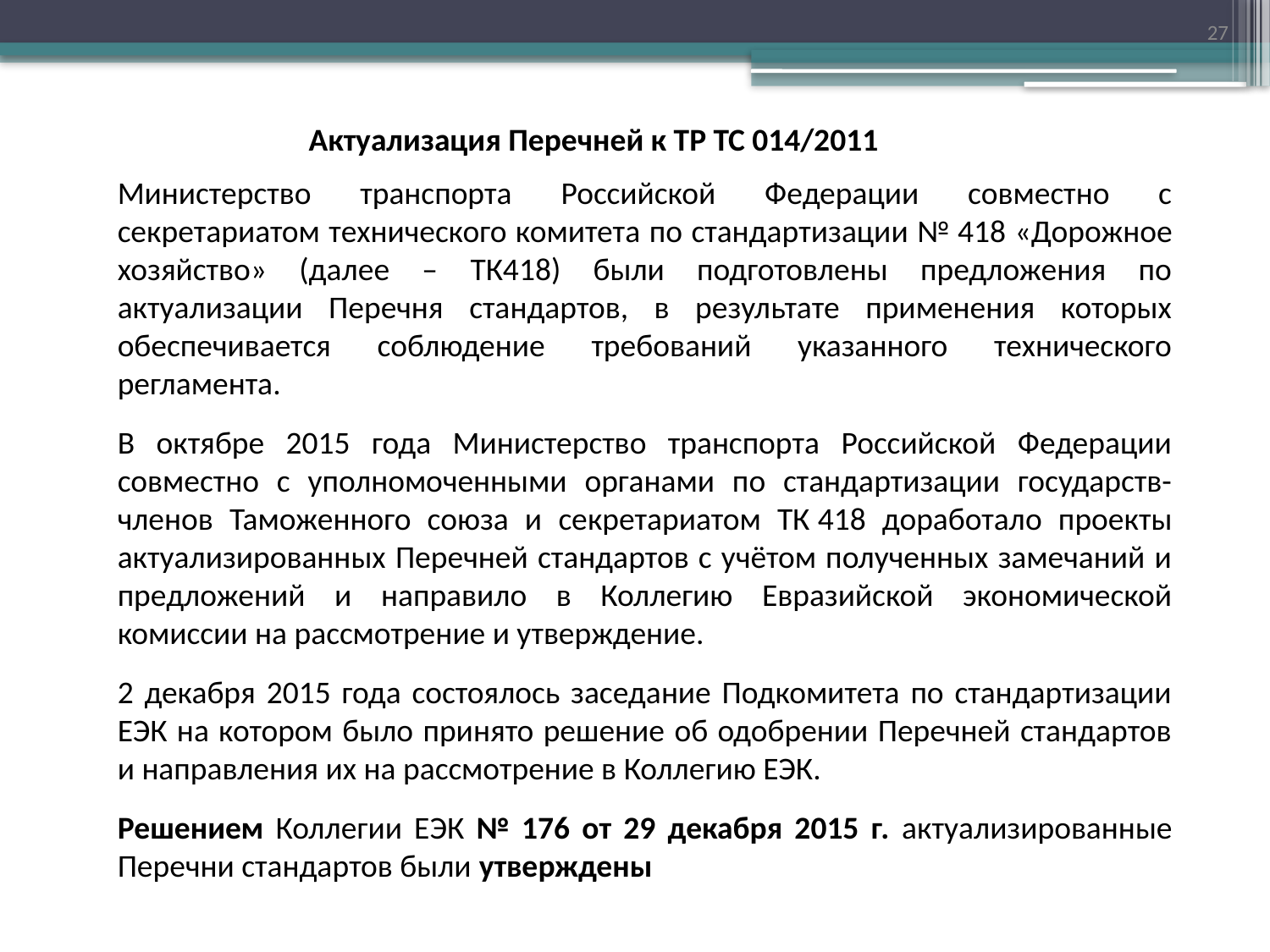

27
Актуализация Перечней к ТР ТС 014/2011
Министерство транспорта Российской Федерации совместно с секретариатом технического комитета по стандартизации № 418 «Дорожное хозяйство» (далее – ТК418) были подготовлены предложения по актуализации Перечня стандартов, в результате применения которых обеспечивается соблюдение требований указанного технического регламента.
В октябре 2015 года Министерство транспорта Российской Федерации совместно с уполномоченными органами по стандартизации государств-членов Таможенного союза и секретариатом ТК 418 доработало проекты актуализированных Перечней стандартов с учётом полученных замечаний и предложений и направило в Коллегию Евразийской экономической комиссии на рассмотрение и утверждение.
2 декабря 2015 года состоялось заседание Подкомитета по стандартизации ЕЭК на котором было принято решение об одобрении Перечней стандартов и направления их на рассмотрение в Коллегию ЕЭК.
Решением Коллегии ЕЭК № 176 от 29 декабря 2015 г. актуализированные Перечни стандартов были утверждены